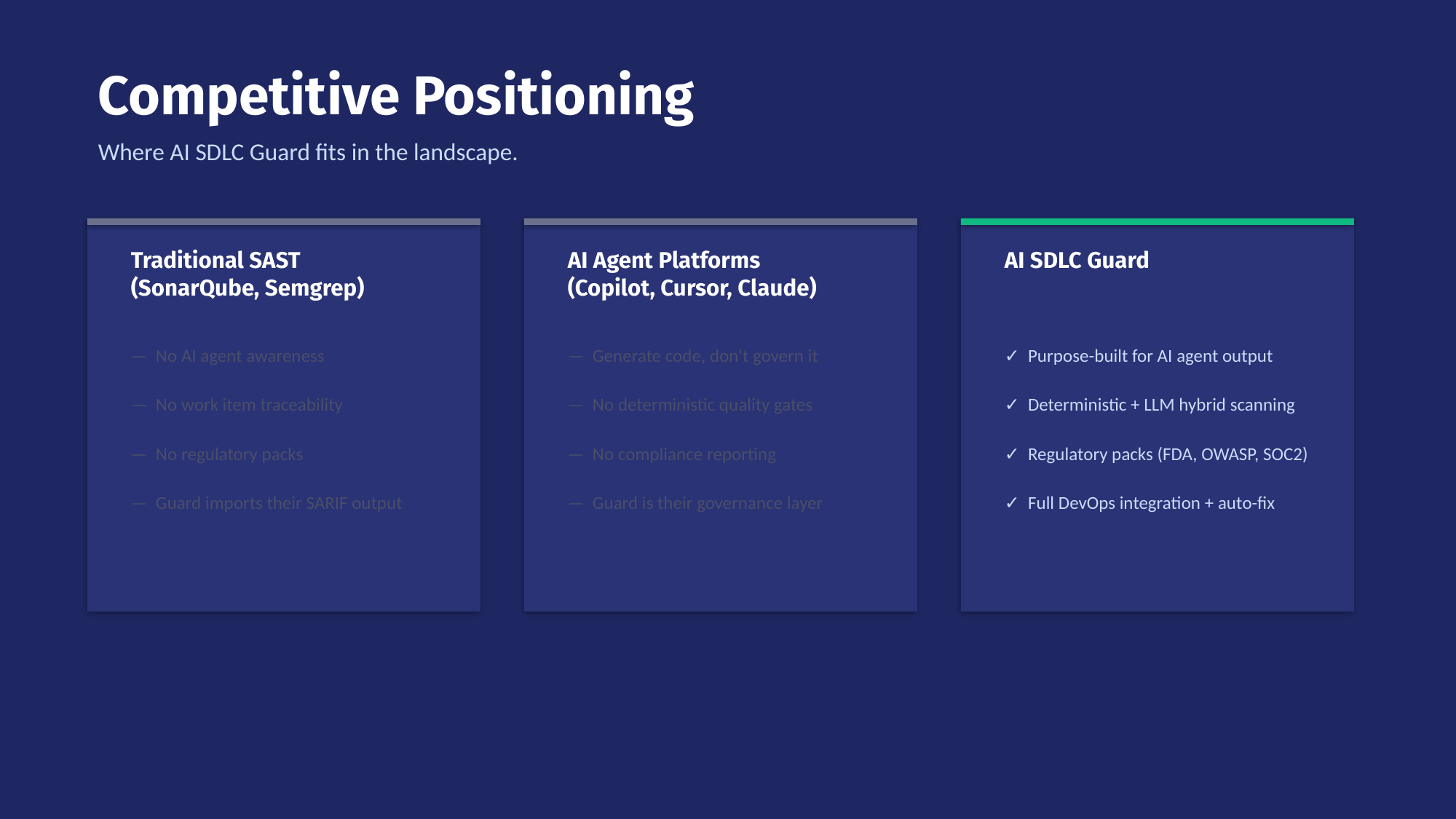

Competitive Positioning
Where AI SDLC Guard fits in the landscape.

Traditional SAST
(SonarQube, Semgrep)
AI Agent Platforms
(Copilot, Cursor, Claude)
AI SDLC Guard
—  No AI agent awareness
—  Generate code, don't govern it
✓  Purpose-built for AI agent output
—  No work item traceability
—  No deterministic quality gates
✓  Deterministic + LLM hybrid scanning
—  No regulatory packs
—  No compliance reporting
✓  Regulatory packs (FDA, OWASP, SOC2)
—  Guard imports their SARIF output
—  Guard is their governance layer
✓  Full DevOps integration + auto-fix